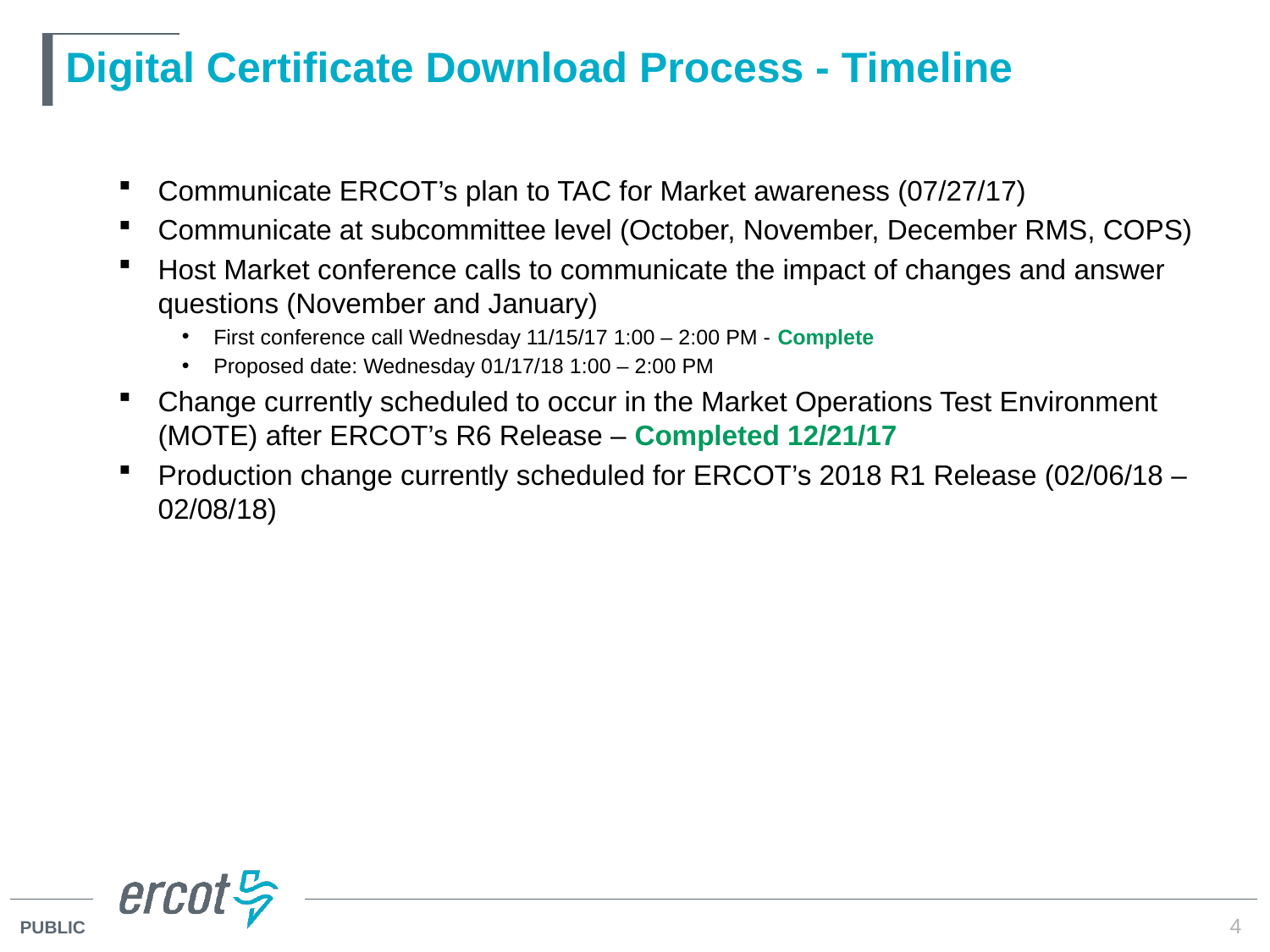

# Digital Certificate Download Process - Timeline

Communicate ERCOT’s plan to TAC for Market awareness (07/27/17)
Communicate at subcommittee level (October, November, December RMS, COPS)
Host Market conference calls to communicate the impact of changes and answer questions (November and January)
First conference call Wednesday 11/15/17 1:00 – 2:00 PM - Complete
Proposed date: Wednesday 01/17/18 1:00 – 2:00 PM
Change currently scheduled to occur in the Market Operations Test Environment (MOTE) after ERCOT’s R6 Release – Completed 12/21/17
Production change currently scheduled for ERCOT’s 2018 R1 Release (02/06/18 – 02/08/18)

4